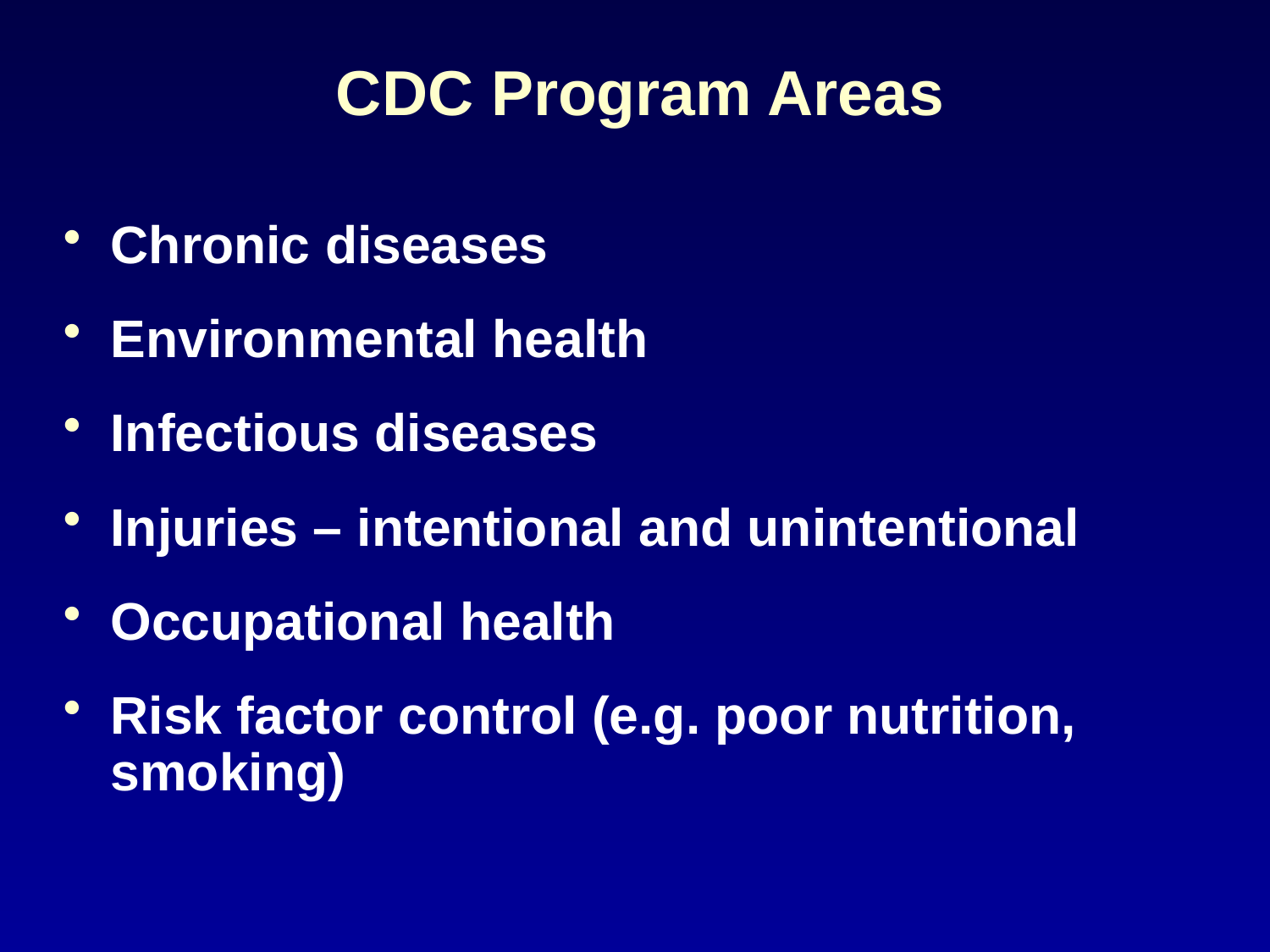

# CDC Program Areas
Chronic diseases
Environmental health
Infectious diseases
Injuries – intentional and unintentional
Occupational health
Risk factor control (e.g. poor nutrition, smoking)